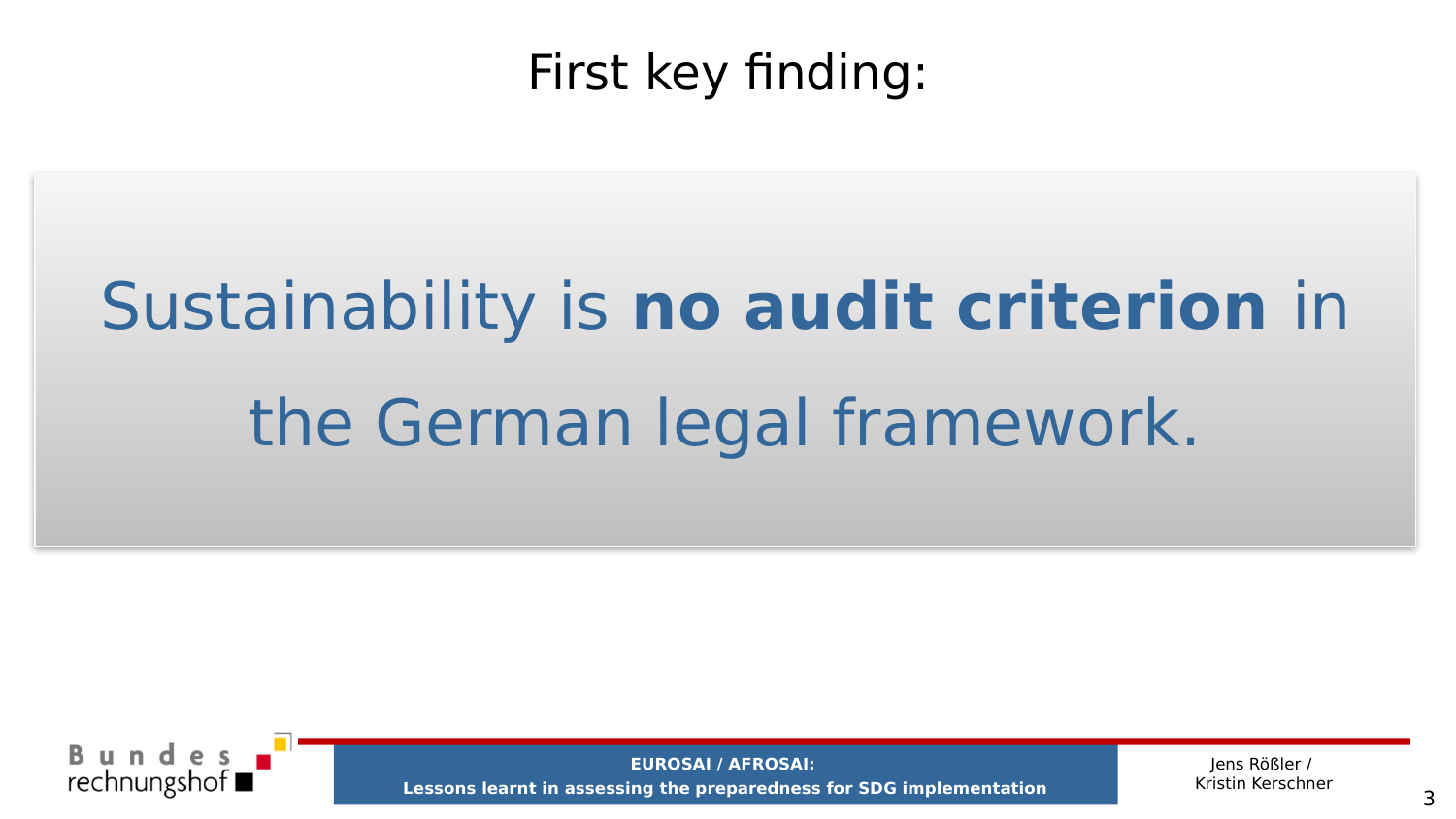

# First key finding:

Sustainability is no audit criterion in the German legal framework.

Jens Rößler /
Kristin Kerschner